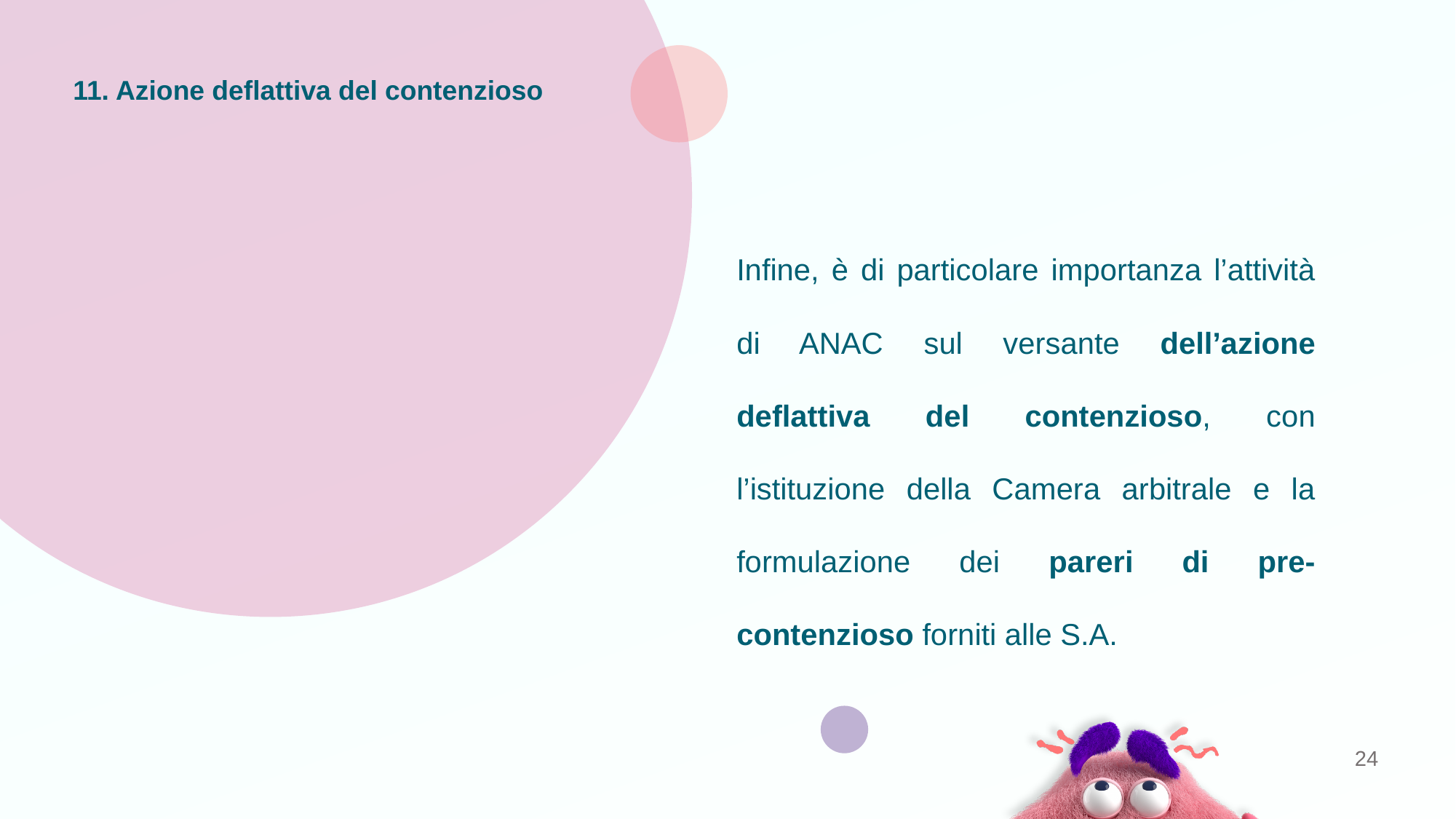

# 11. Azione deflattiva del contenzioso
Infine, è di particolare importanza l’attività di ANAC sul versante dell’azione deflattiva del contenzioso, con l’istituzione della Camera arbitrale e la formulazione dei pareri di pre-contenzioso forniti alle S.A.

24